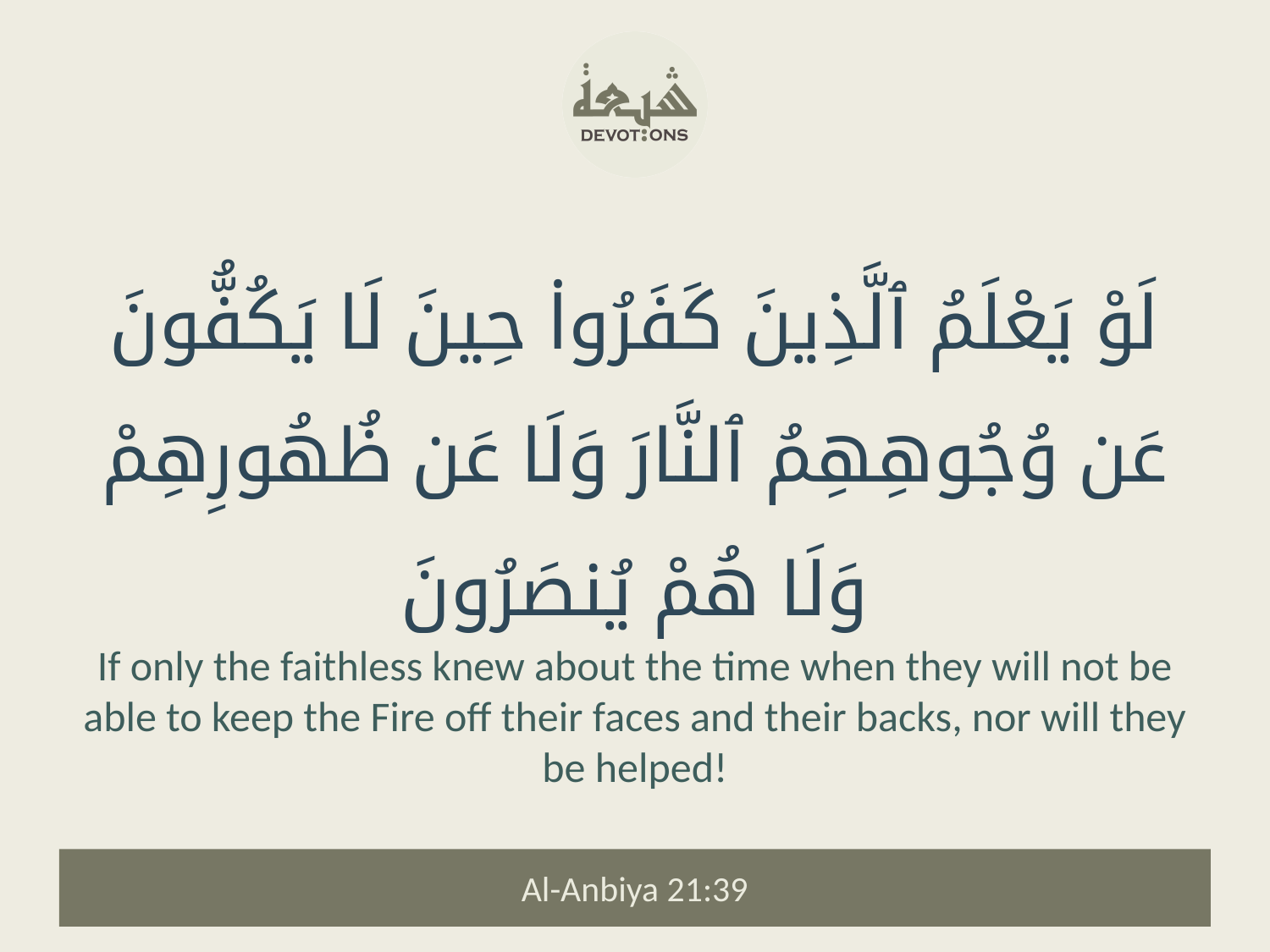

لَوْ يَعْلَمُ ٱلَّذِينَ كَفَرُوا۟ حِينَ لَا يَكُفُّونَ عَن وُجُوهِهِمُ ٱلنَّارَ وَلَا عَن ظُهُورِهِمْ وَلَا هُمْ يُنصَرُونَ
If only the faithless knew about the time when they will not be able to keep the Fire off their faces and their backs, nor will they be helped!
Al-Anbiya 21:39